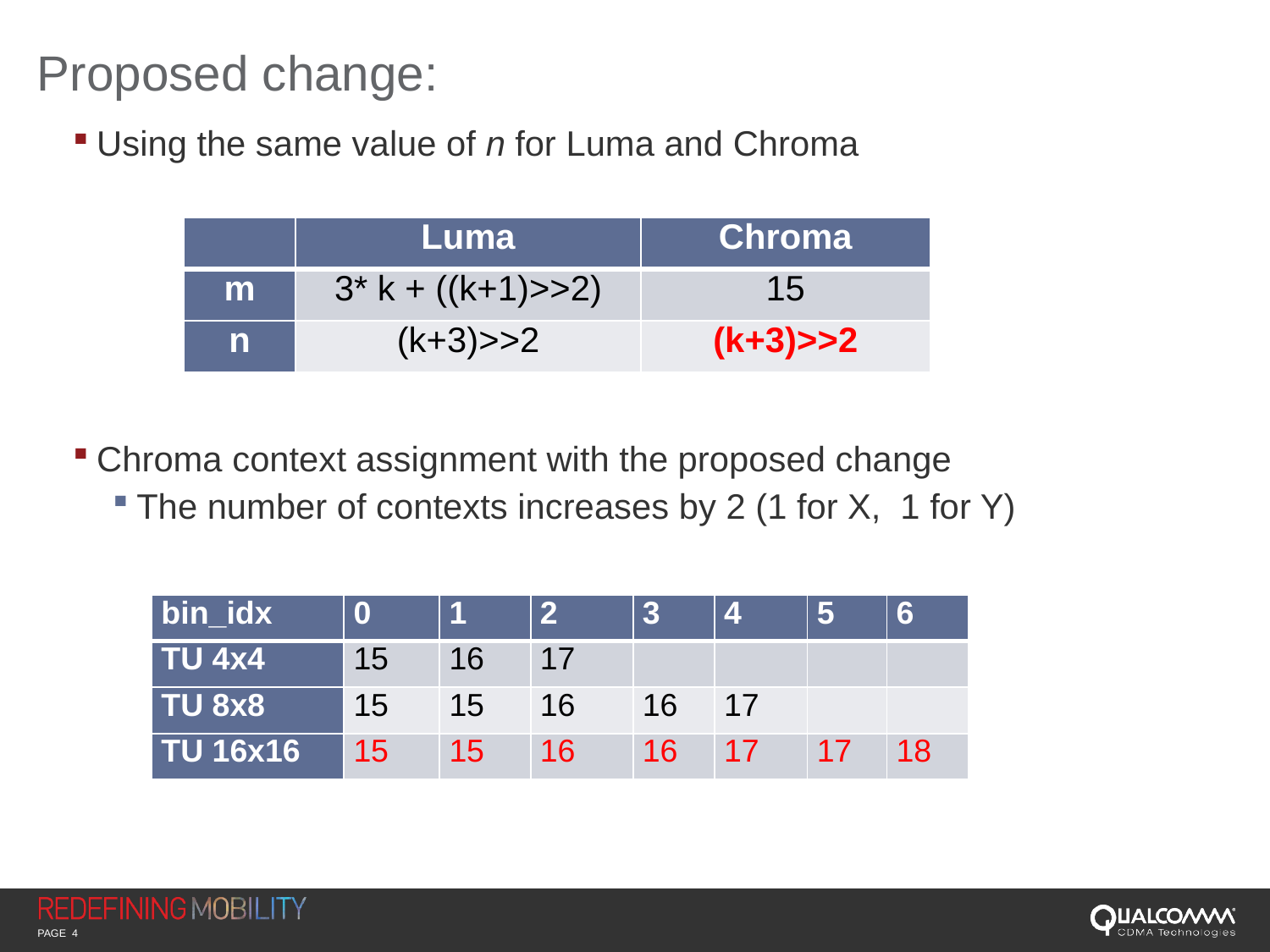

# Proposed change:
Using the same value of n for Luma and Chroma

Chroma context assignment with the proposed change
The number of contexts increases by 2 (1 for X,  1 for Y)

|  | Luma | Chroma |
| --- | --- | --- |
| m | 3\* k + ((k+1)>>2) | 15 |
| n | (k+3)>>2 | (k+3)>>2 |
| bin\_idx | 0 | 1 | 2 | 3 | 4 | 5 | 6 |
| --- | --- | --- | --- | --- | --- | --- | --- |
| TU 4x4 | 15 | 16 | 17 |  |  |  |  |
| TU 8x8 | 15 | 15 | 16 | 16 | 17 |  |  |
| TU 16x16 | 15 | 15 | 16 | 16 | 17 | 17 | 18 |